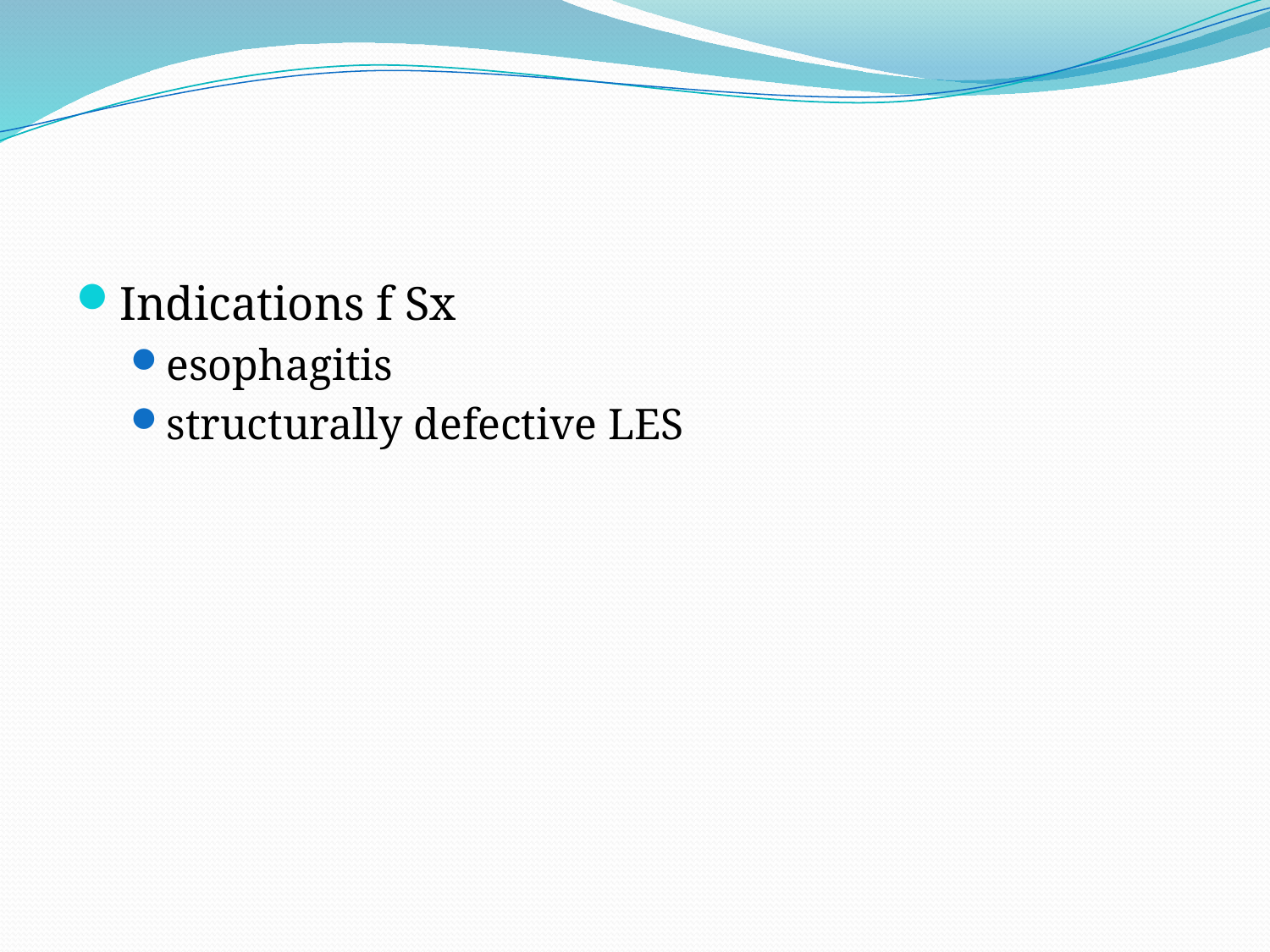

#
Indications f Sx
esophagitis
structurally defective LES